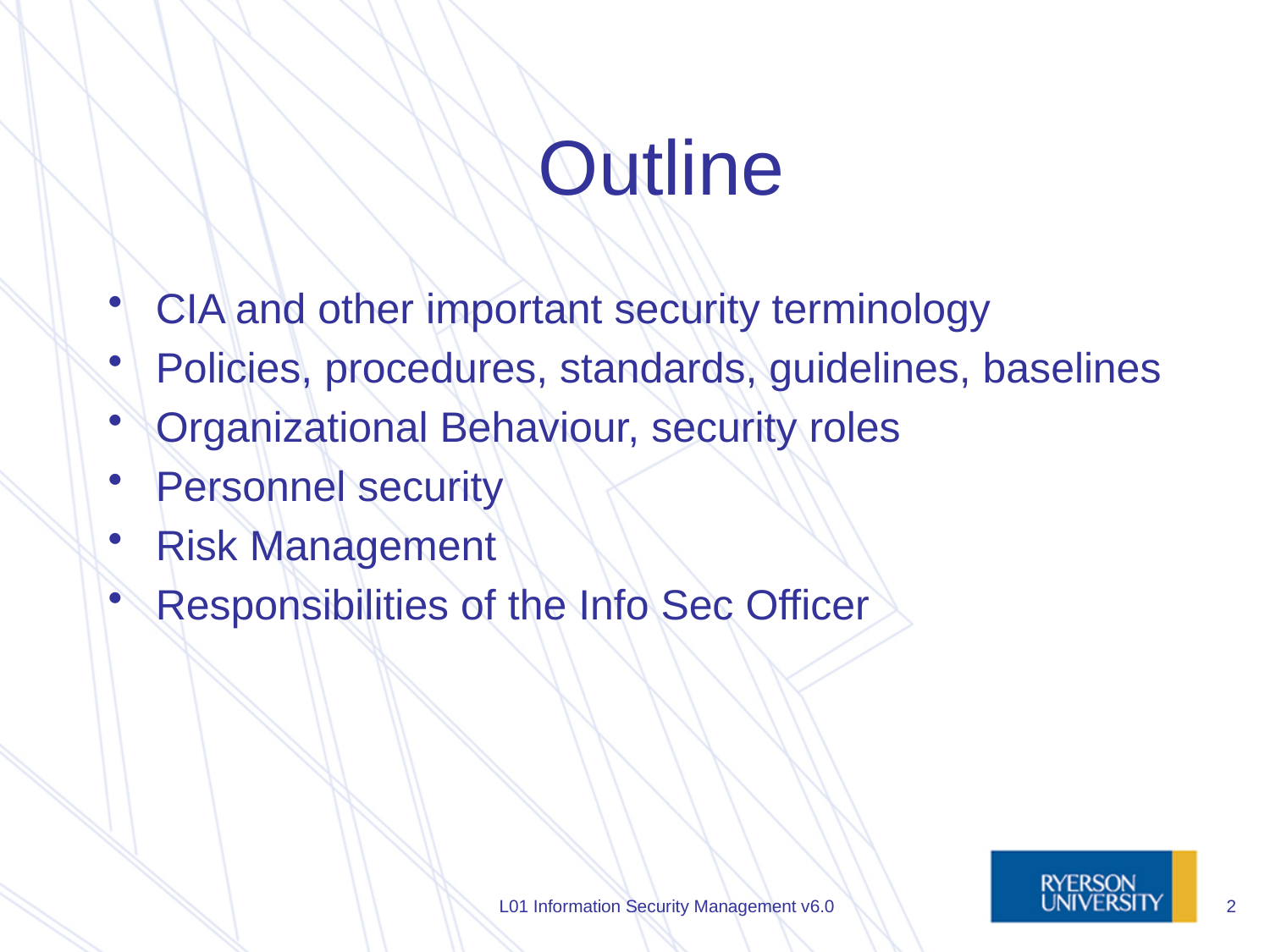

# Outline
CIA and other important security terminology
Policies, procedures, standards, guidelines, baselines
Organizational Behaviour, security roles
Personnel security
Risk Management
Responsibilities of the Info Sec Officer

L01 Information Security Management v6.0
2